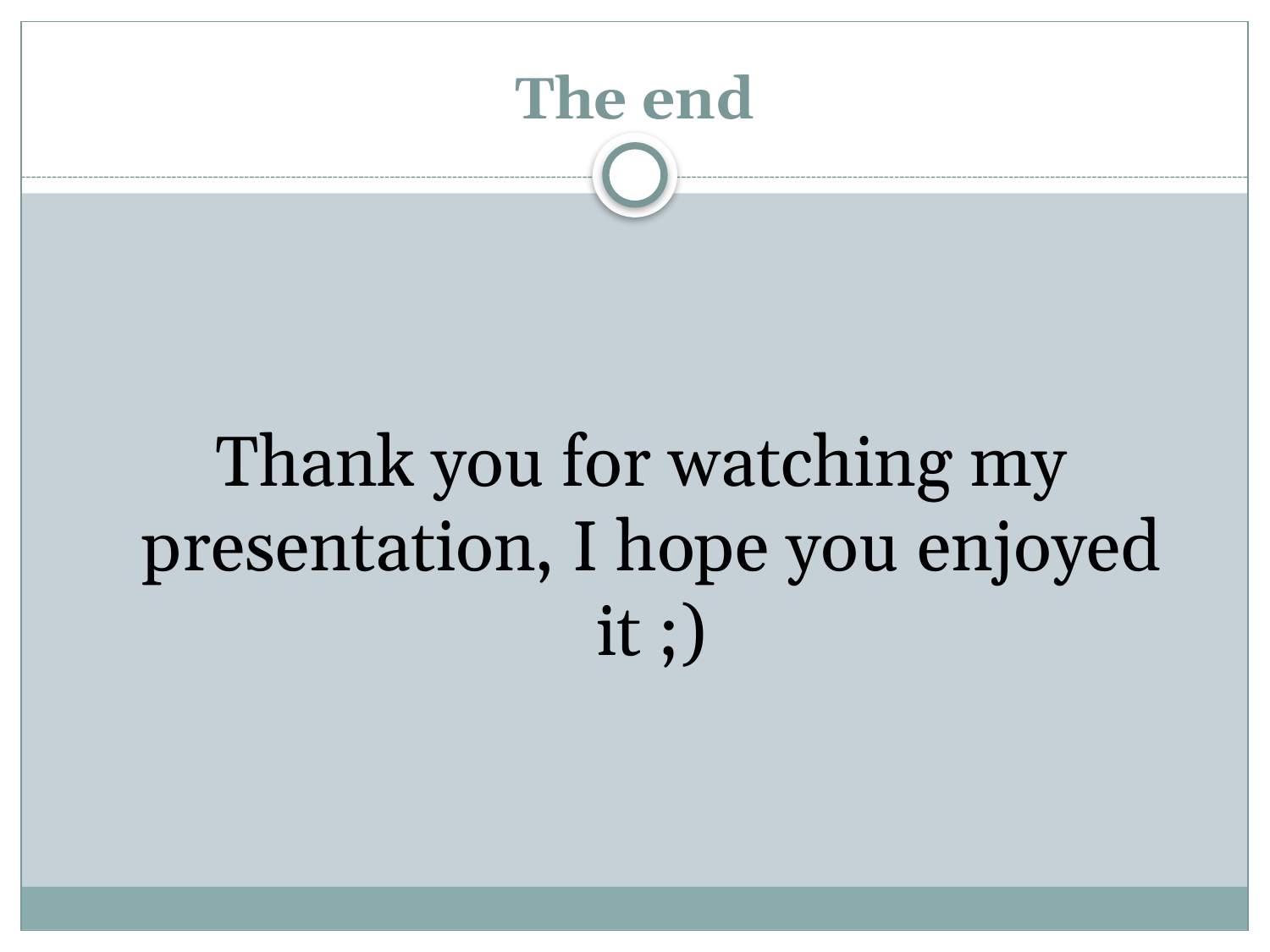

# The end

 Thank you for watching my presentation, I hope you enjoyed it ;)